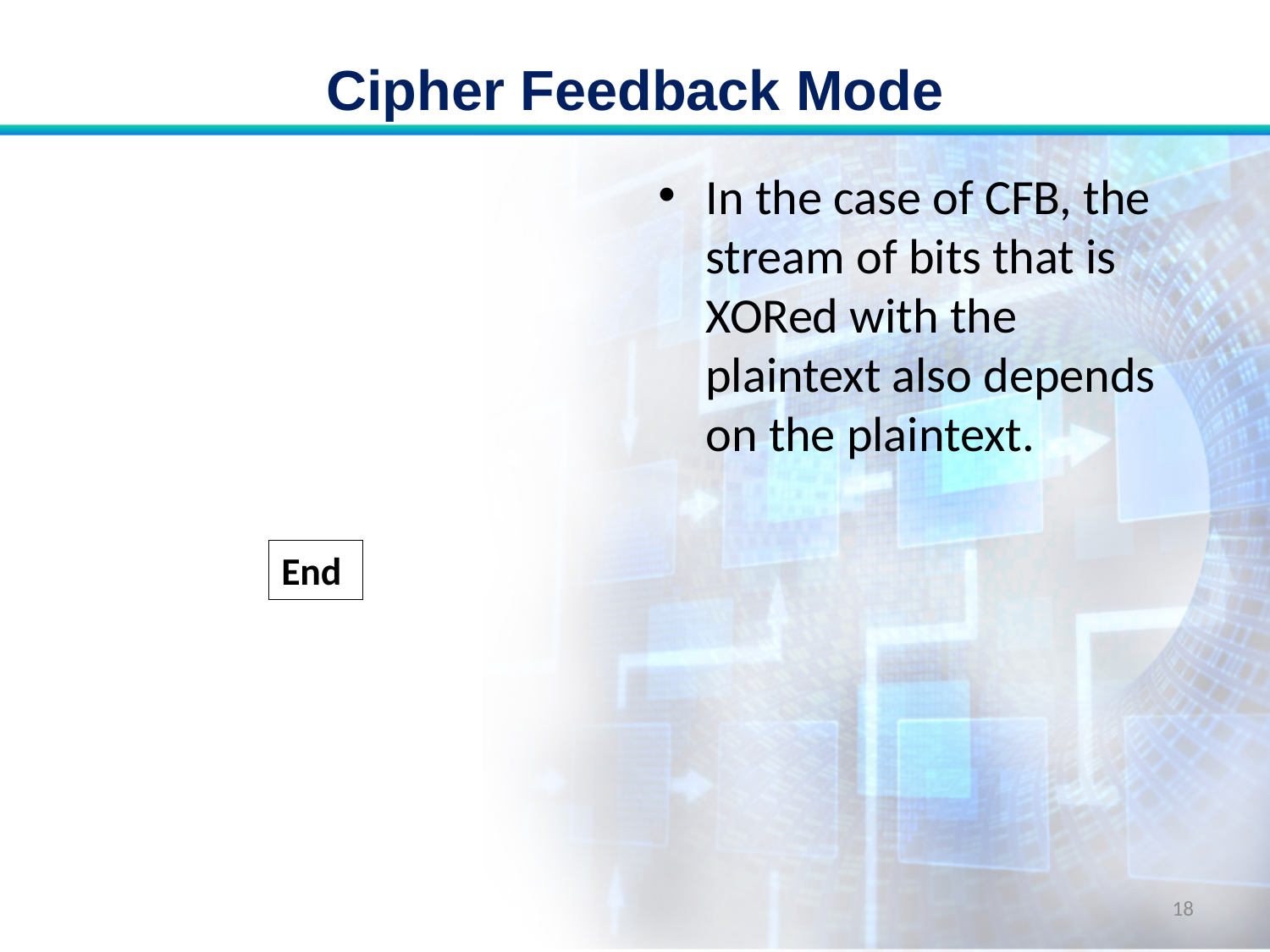

# Cipher Feedback Mode
In the case of CFB, the stream of bits that is XORed with the plaintext also depends on the plaintext.
End
18